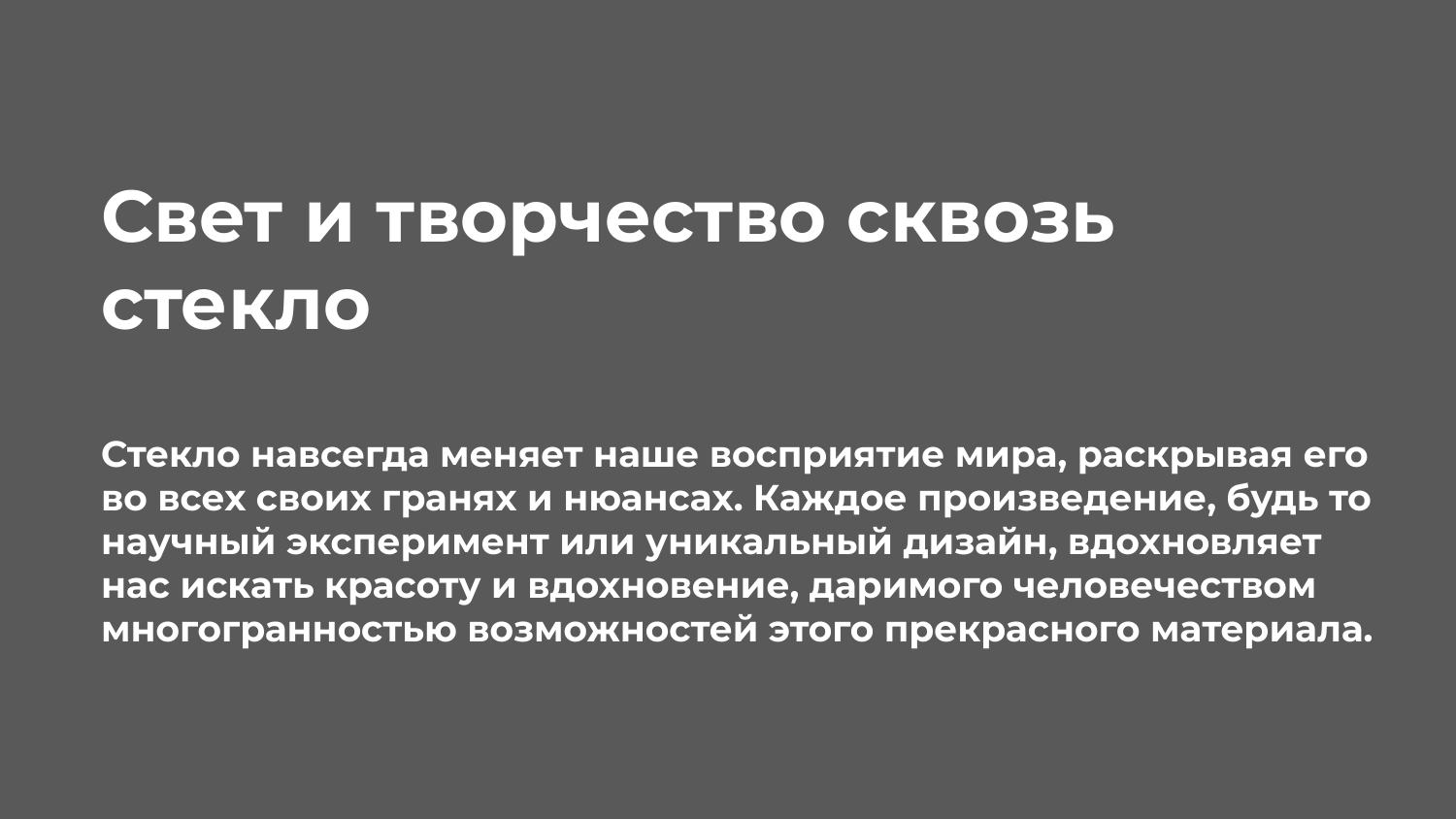

Свет и творчество сквозь стекло
Стекло навсегда меняет наше восприятие мира, раскрывая его во всех своих гранях и нюансах. Каждое произведение, будь то научный эксперимент или уникальный дизайн, вдохновляет нас искать красоту и вдохновение, даримого человечеством многогранностью возможностей этого прекрасного материала.